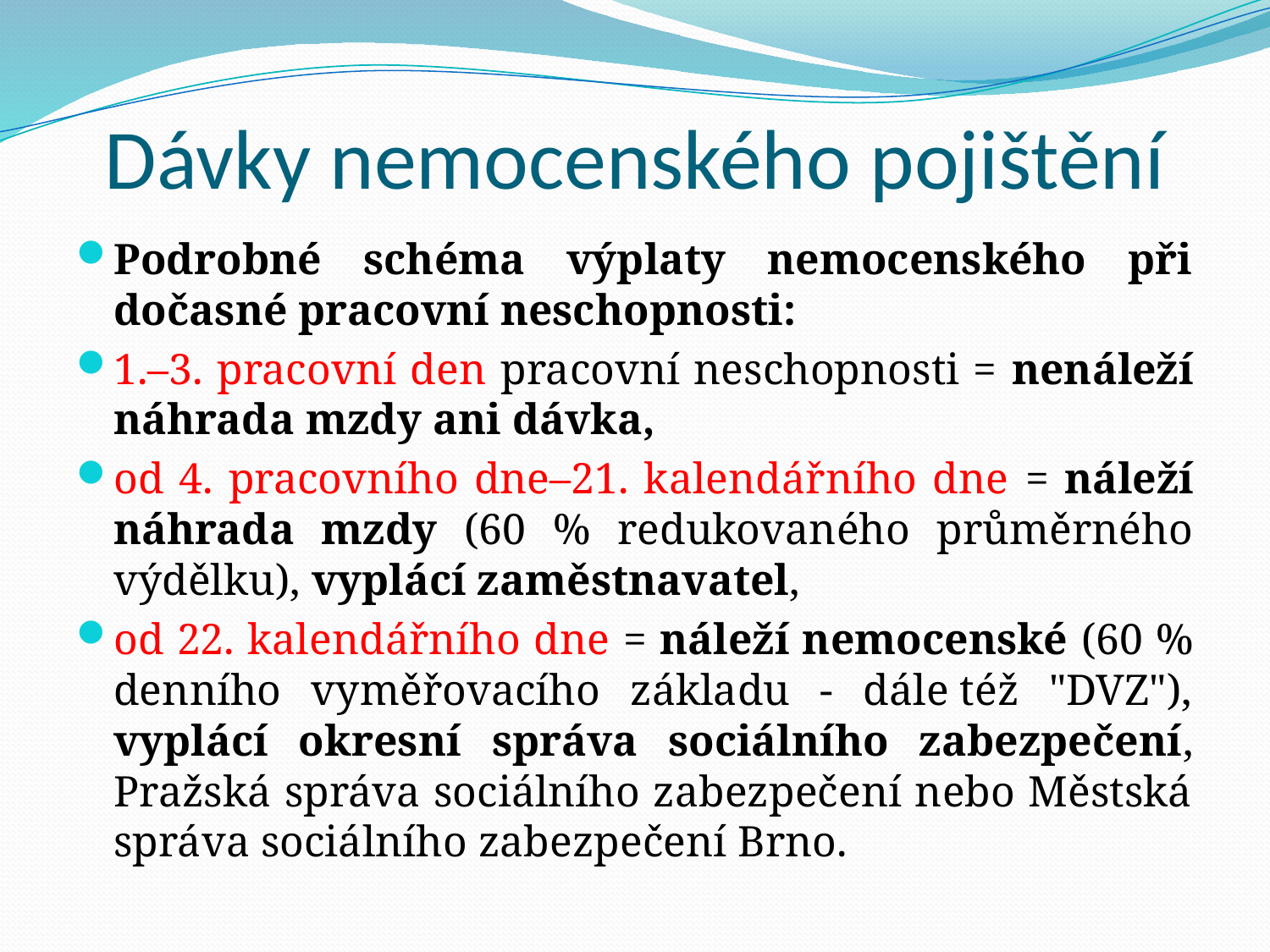

# Dávky nemocenského pojištění
Podrobné schéma výplaty nemocenského při dočasné pracovní neschopnosti:
1.–3. pracovní den pracovní neschopnosti = nenáleží náhrada mzdy ani dávka,
od 4. pracovního dne–21. kalendářního dne = náleží náhrada mzdy (60 % redukovaného průměrného výdělku), vyplácí zaměstnavatel,
od 22. kalendářního dne = náleží nemocenské (60 % denního vyměřovacího základu - dále též "DVZ"), vyplácí okresní správa sociálního zabezpečení, Pražská správa sociálního zabezpečení nebo Městská správa sociálního zabezpečení Brno.